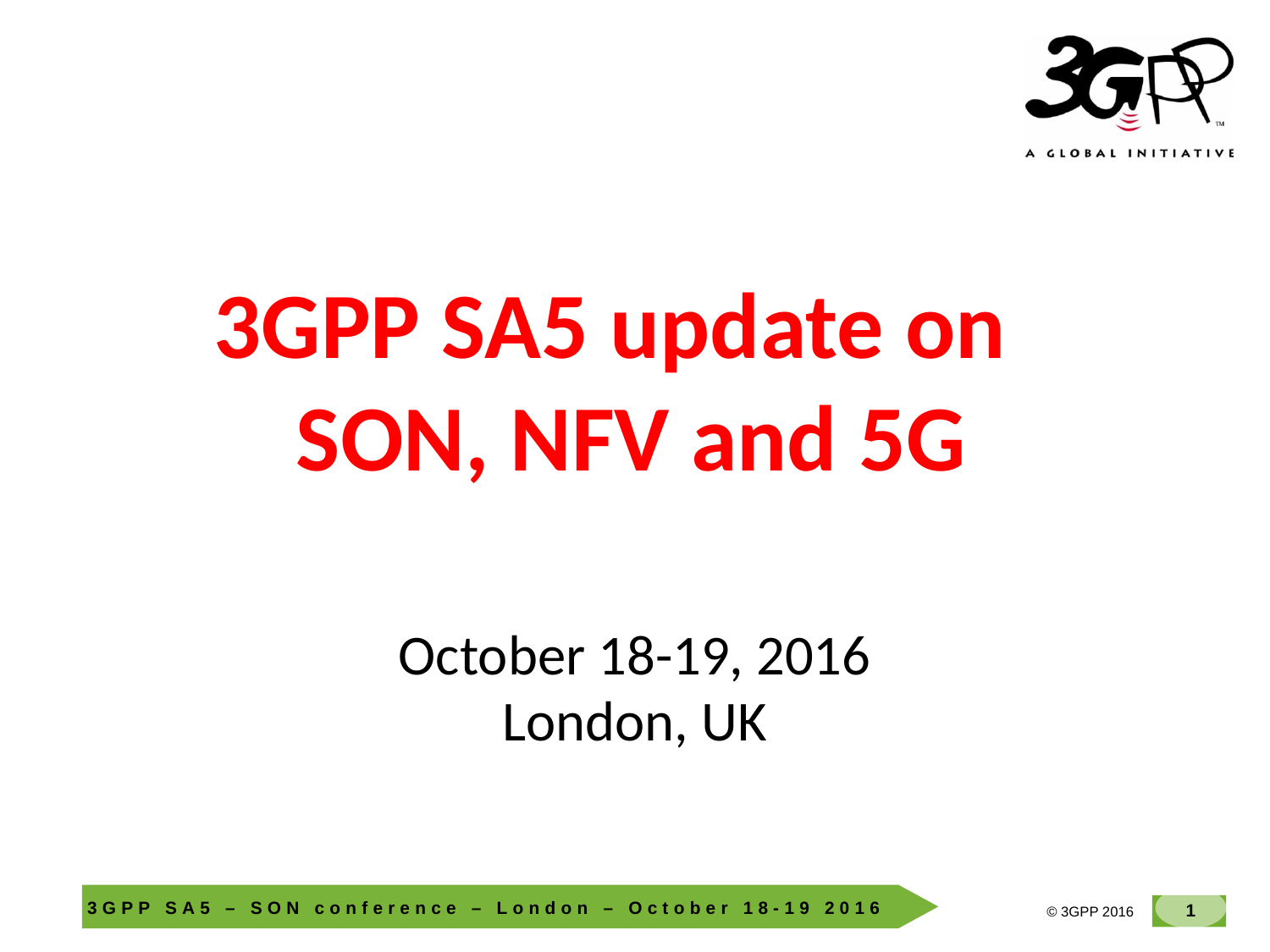

# 3GPP SA5 update on SON, NFV and 5G
October 18-19, 2016
London, UK